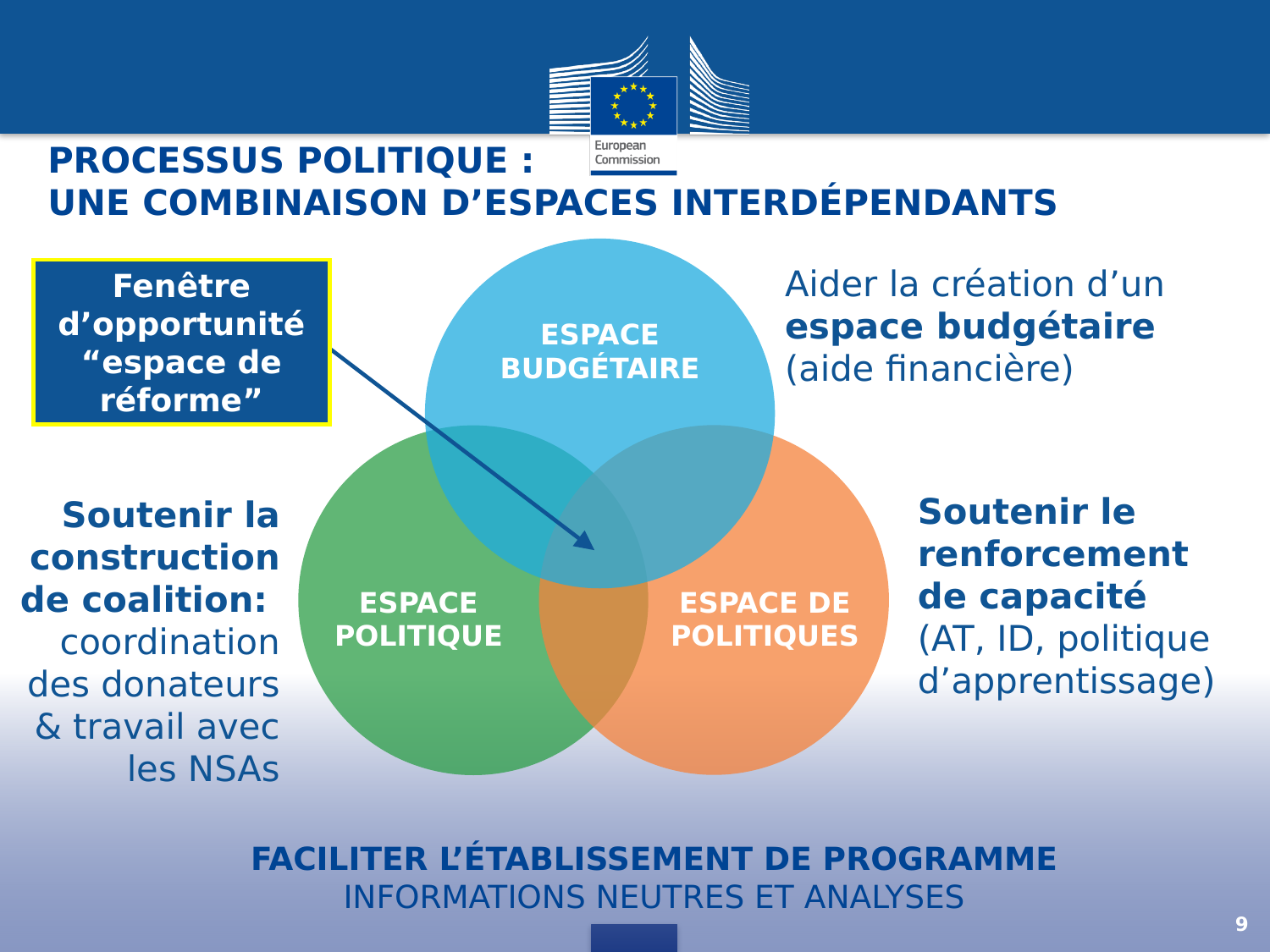

# Processus politique : une combinaison d’espaces interdépendants

Aider la création d’un espace budgétaire (aide financière)
Fenêtre d’opportunité
“espace de réforme”
Espace budgétaire

Soutenir le renforcement de capacité
(AT, ID, politique d’apprentissage)
Soutenir la construction de coalition:
coordination des donateurs & travail avec les NSAs
Espace Politique
Espace de politiques

Faciliter l’établissement de programme
informations neutres et analyses
9